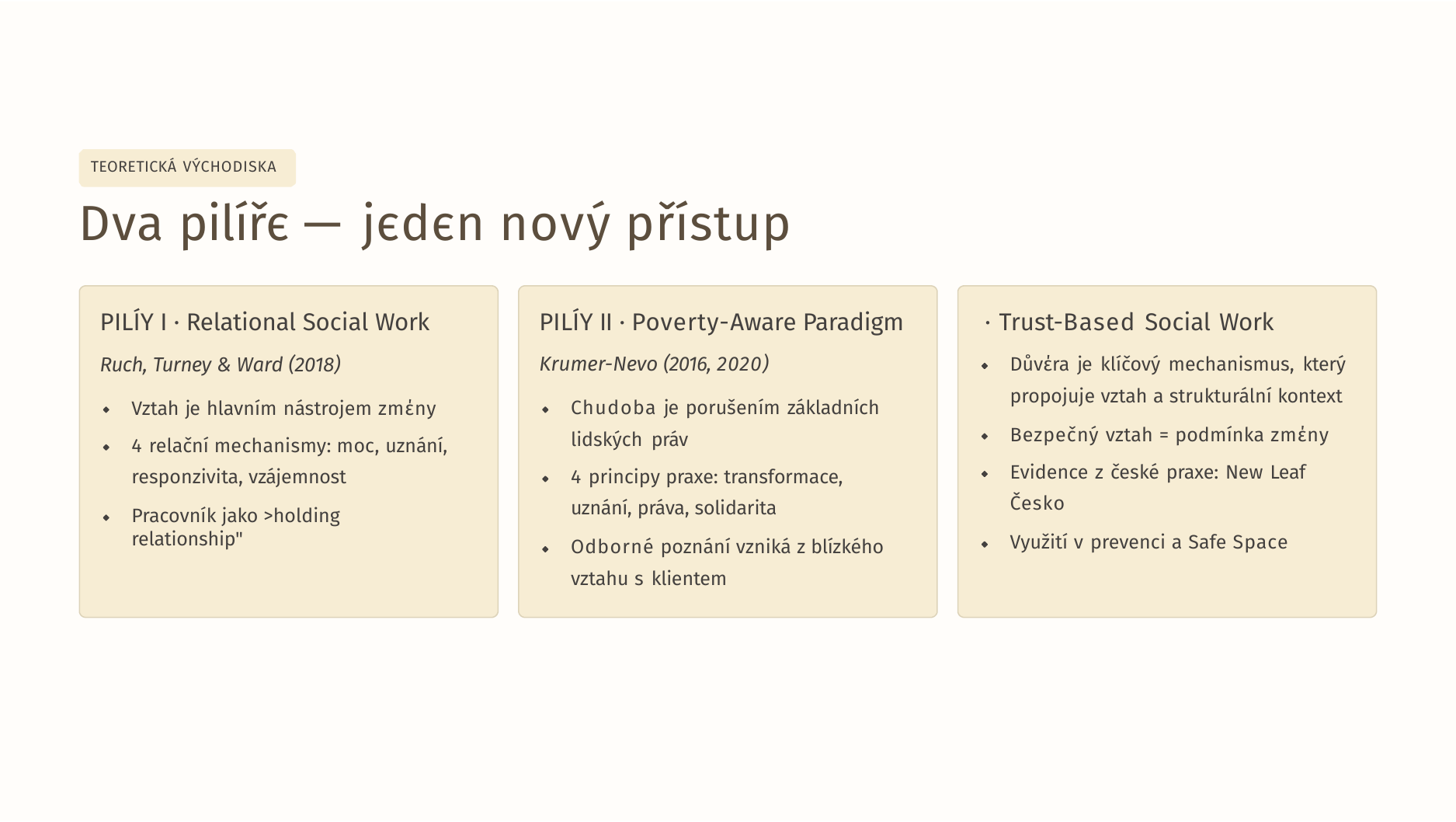

TEORETICKÁ VÝCHODISKA
# Dva pilířє — jєdєn nový přístup

PILÍY I · Relational Social Work
Ruch, Turney & Ward (2018)
Vztah je hlavním nástrojem zmέny
4 relační mechanismy: moc, uznání, responzivita, vzájemnost
Pracovník jako >holding relationship"
PILÍY II · Poverty-Aware Paradigm
Krumer-Nevo (2016, 2020)
Chudoba je porušením základních lidských práv
4 principy praxe: transformace, uznání, práva, solidarita
Odborné poznání vzniká z blízkého vztahu s klientem
· Trust-Based Social Work
Důvέra je klíčový mechanismus, který propojuje vztah a strukturální kontext
Bezpečný vztah = podmínka zmέny
Evidence z české praxe: New Leaf Česko
Využití v prevenci a Safe Space